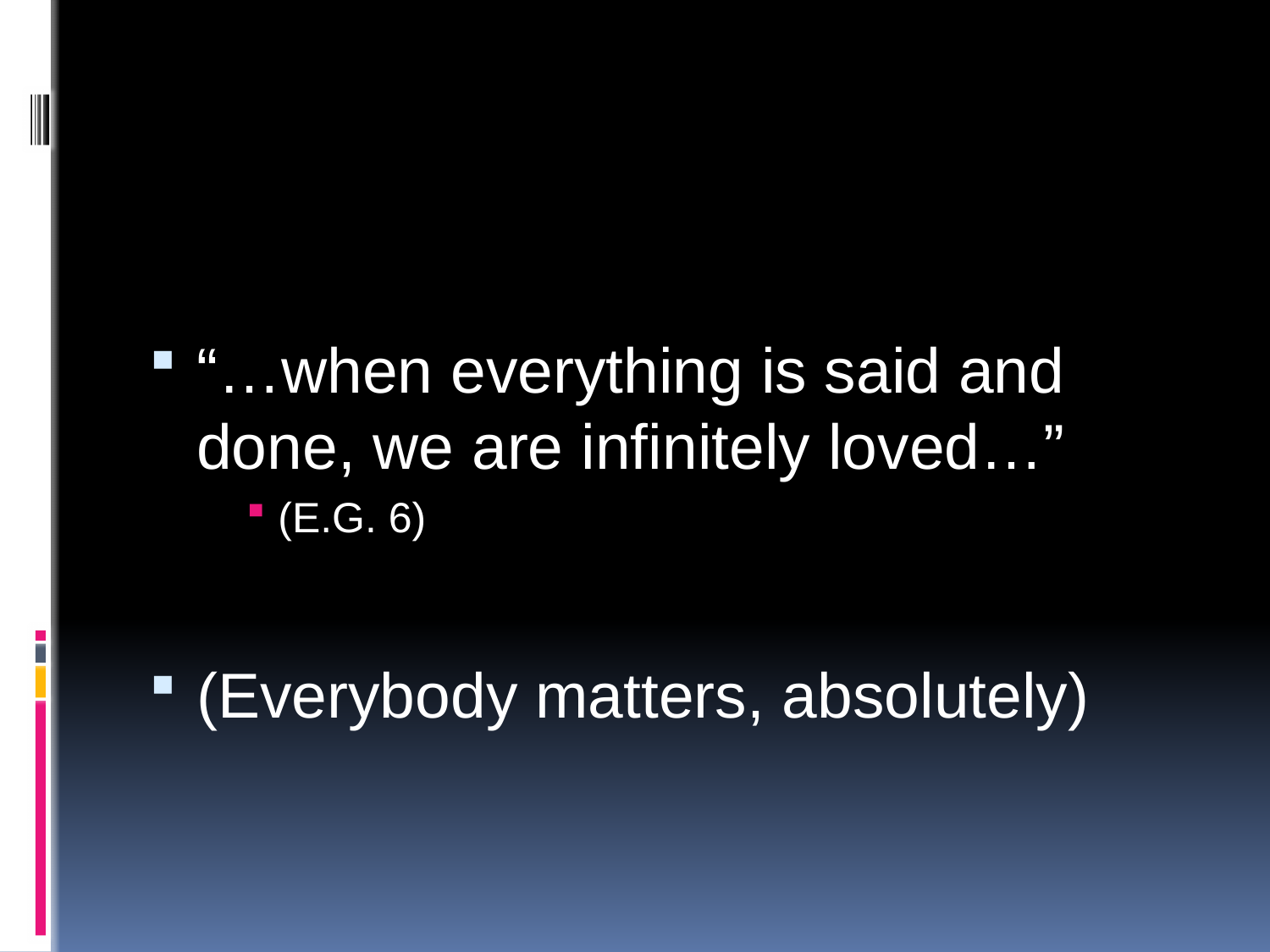

#

“…when everything is said and done, we are infinitely loved…”
(E.G. 6)

(Everybody matters, absolutely)